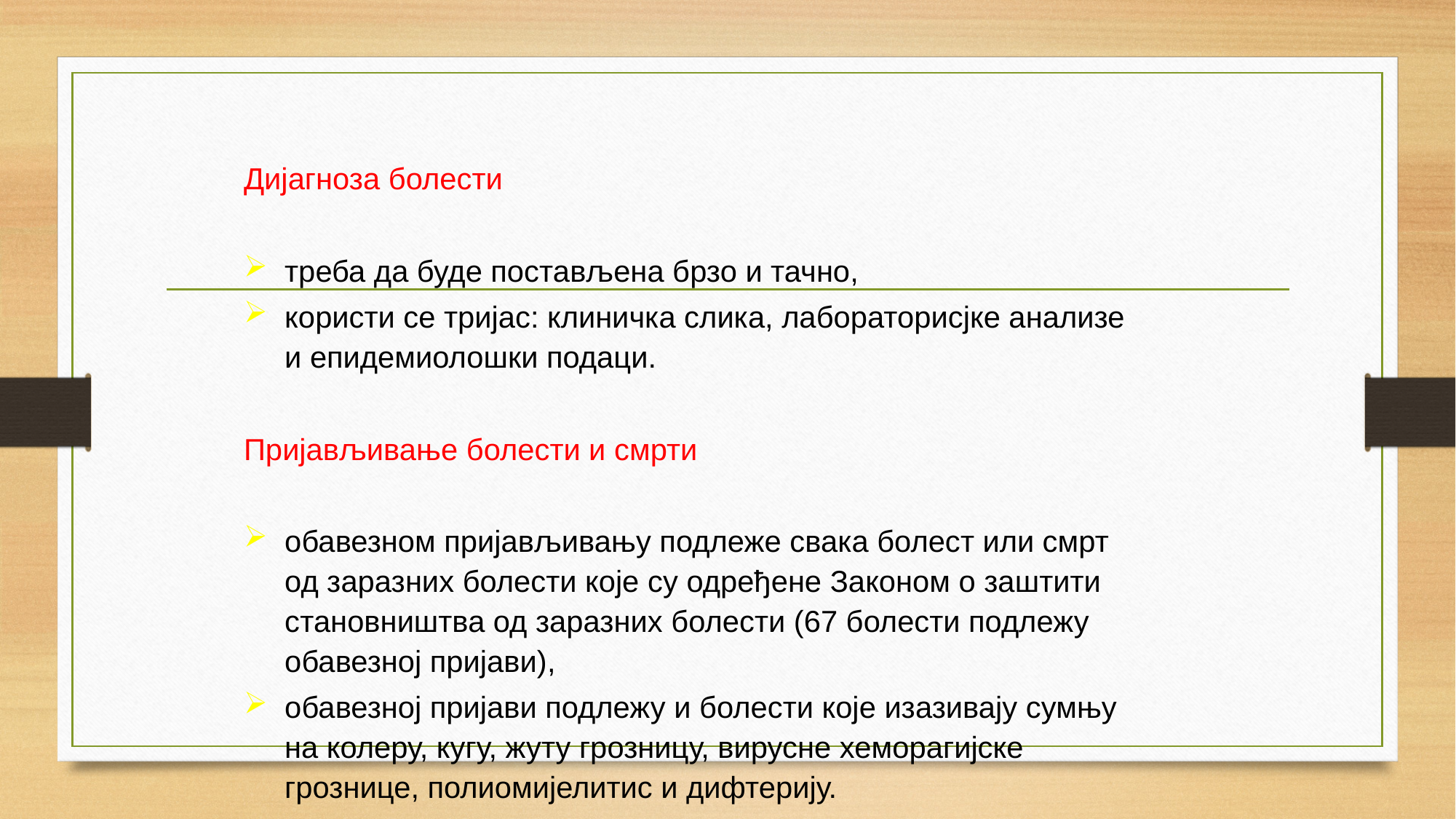

Дијагноза болести

треба да буде постављена брзо и тачно,
користи се тријас: клиничка слика, лабораторисјке анализе и епидемиолошки подаци.

Пријављивање болести и смрти

обавезном пријављивању подлеже свака болест или смрт од заразних болести које су одређене Законом о заштити становништва од заразних болести (67 болести подлежу обавезној пријави),
обавезној пријави подлежу и болести које изазивају сумњу на колеру, кугу, жуту грозницу, вирусне хеморагијске грознице, полиомијелитис и дифтерију.